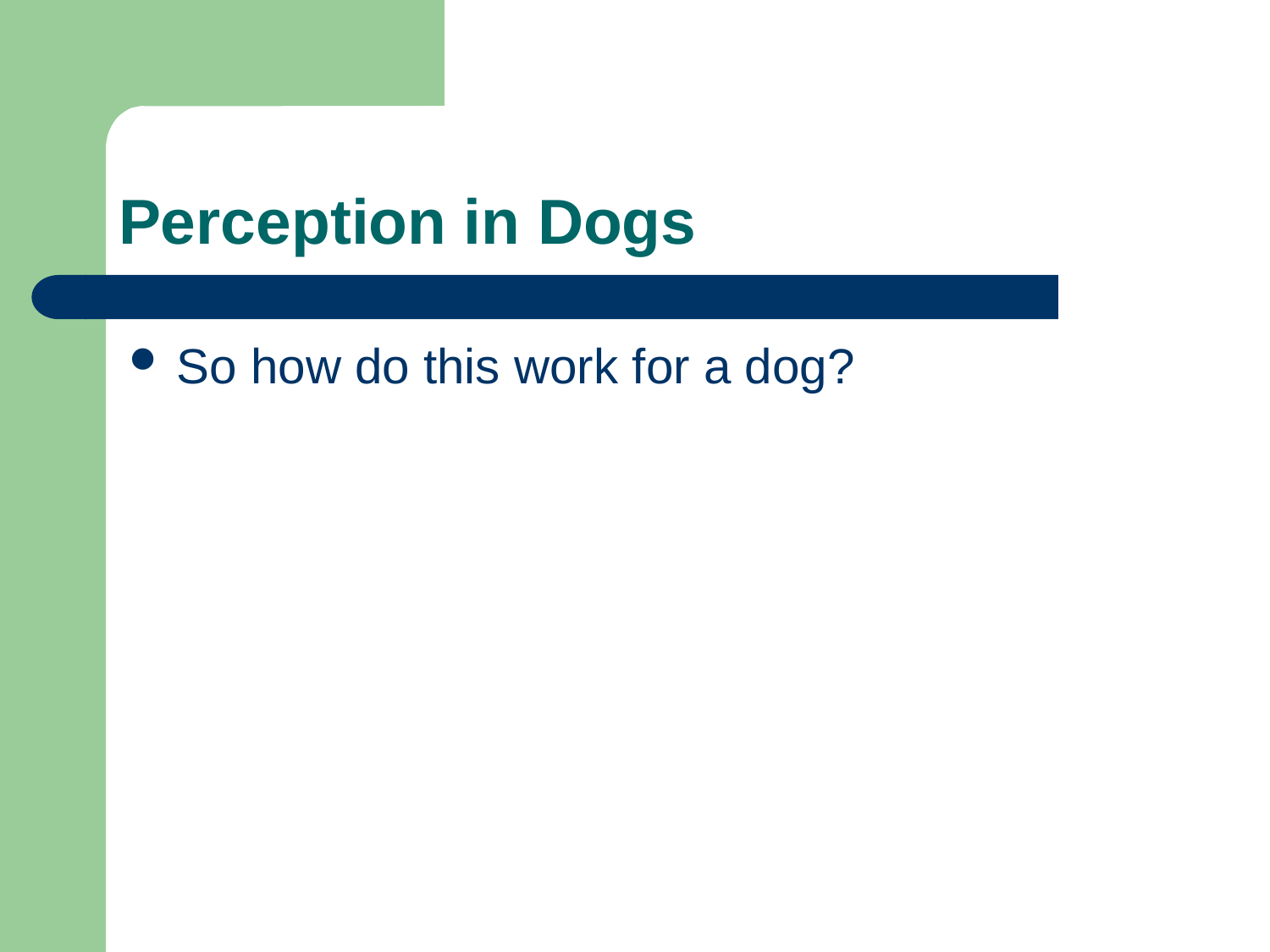

# Perception in Dogs
So how do this work for a dog?